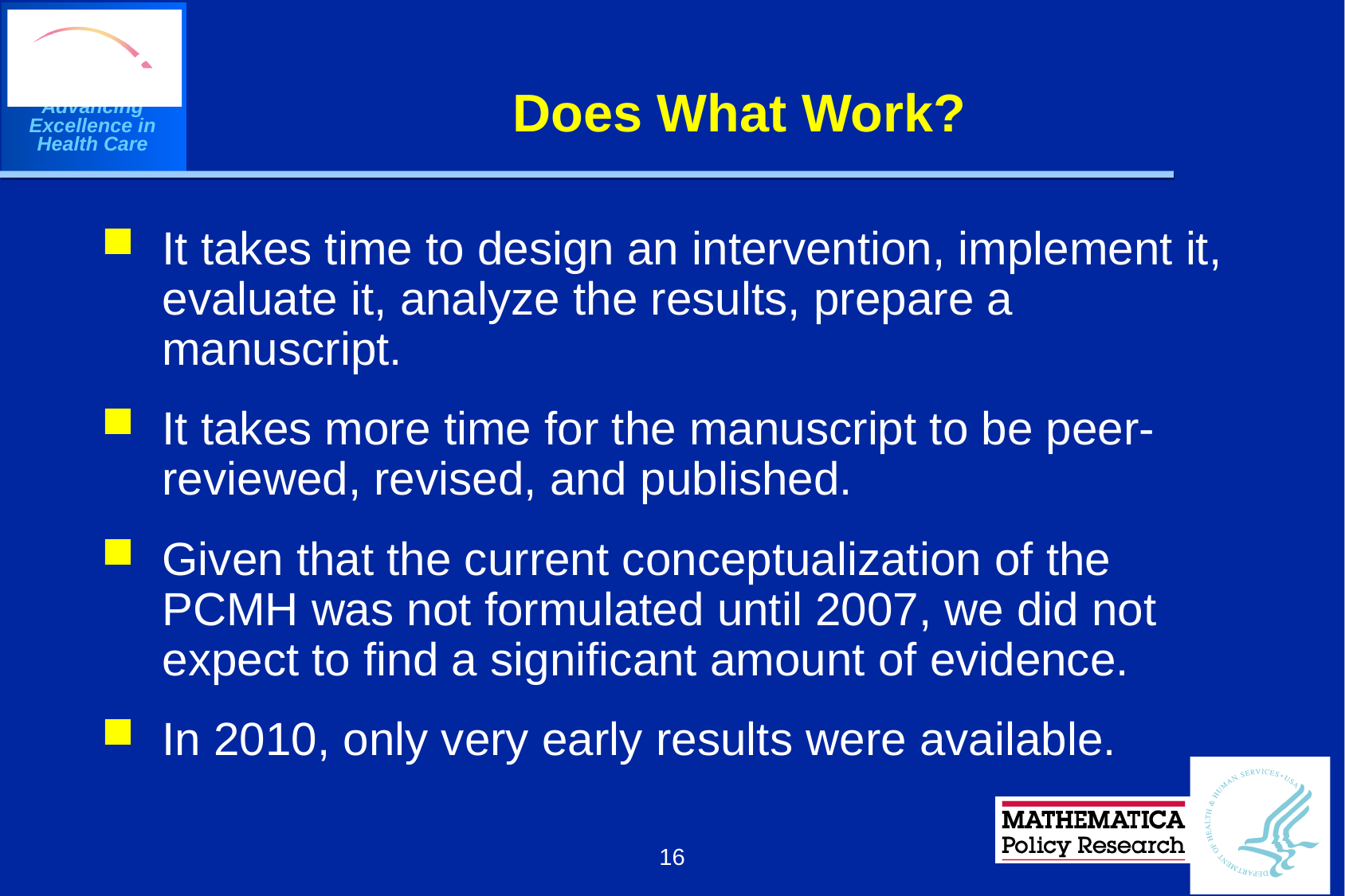

# Does What Work?
It takes time to design an intervention, implement it, evaluate it, analyze the results, prepare a manuscript.
It takes more time for the manuscript to be peer-reviewed, revised, and published.
Given that the current conceptualization of the PCMH was not formulated until 2007, we did not expect to find a significant amount of evidence.
In 2010, only very early results were available.
16